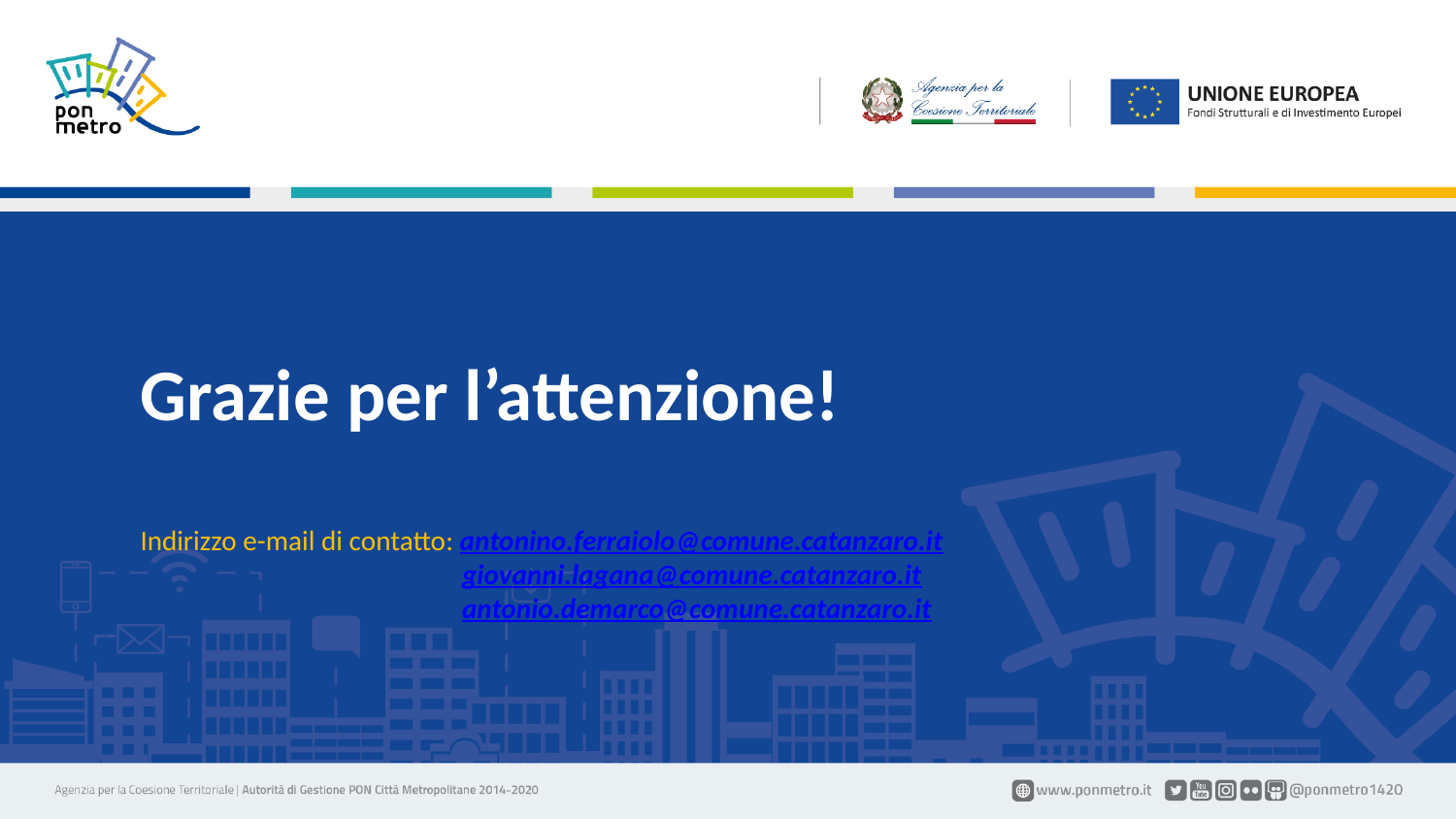

Grazie per l’attenzione!

Indirizzo e-mail di contatto: antonino.ferraiolo@comune.catanzaro.it
                                                   giovanni.lagana@comune.catanzaro.it
                                                   antonio.demarco@comune.catanzaro.it